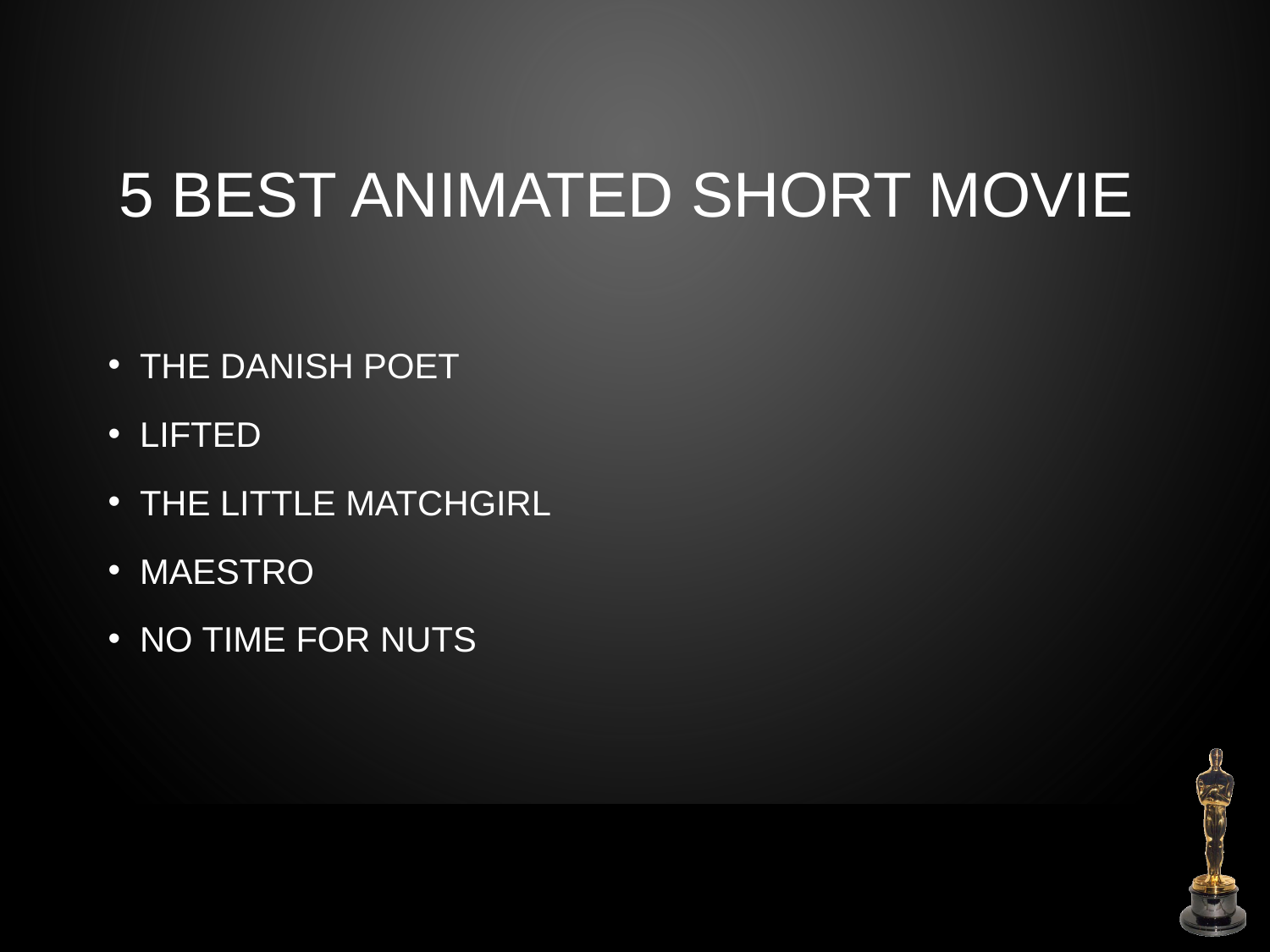

# 5 Best Animated Short Movie
The Danish Poet
Lifted
The Little Matchgirl
Maestro
No Time For Nuts